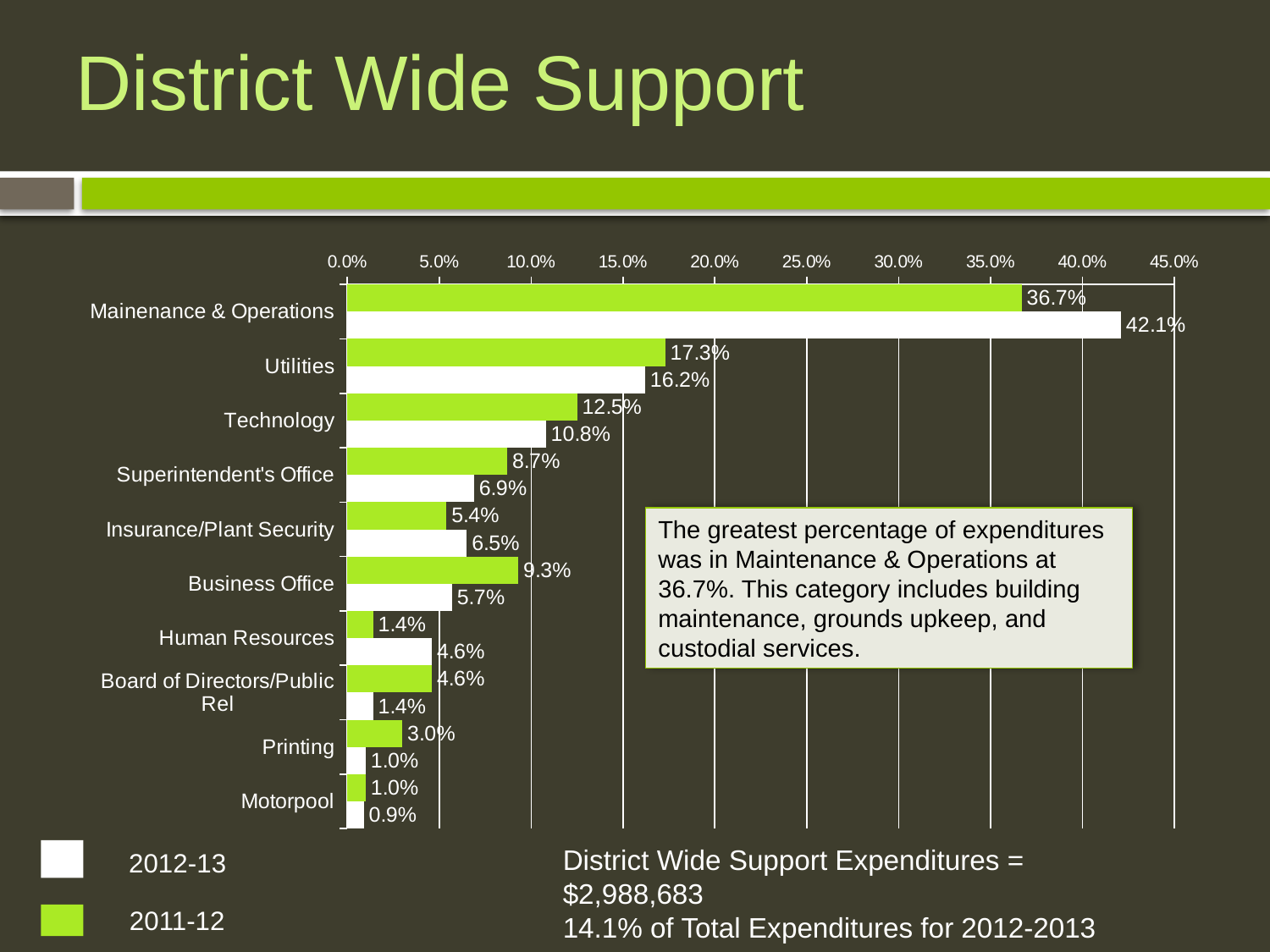

# District Wide Support

### Chart

| Category | #REF! | 2011-12 |
|---|---|---|
| Mainenance & Operations | 0.367 | 0.421 |
| Utilities | 0.173 | 0.162 |
| Technology | 0.125 | 0.108 |
| Superintendent's Office | 0.087 | 0.069 |
| Insurance/Plant Security | 0.054 | 0.065 |
| Business Office | 0.093 | 0.057 |
| Human Resources | 0.014 | 0.046 |
| Board of Directors/Public Rel | 0.046 | 0.014 |
| Printing | 0.03 | 0.01 |
| Motorpool | 0.01 | 0.009 |
The greatest percentage of expenditures was in Maintenance & Operations at 36.7%. This category includes building maintenance, grounds upkeep, and custodial services.
District Wide Support Expenditures =  $2,988,683
14.1% of Total Expenditures for 2012-2013

2012-13
2011-12